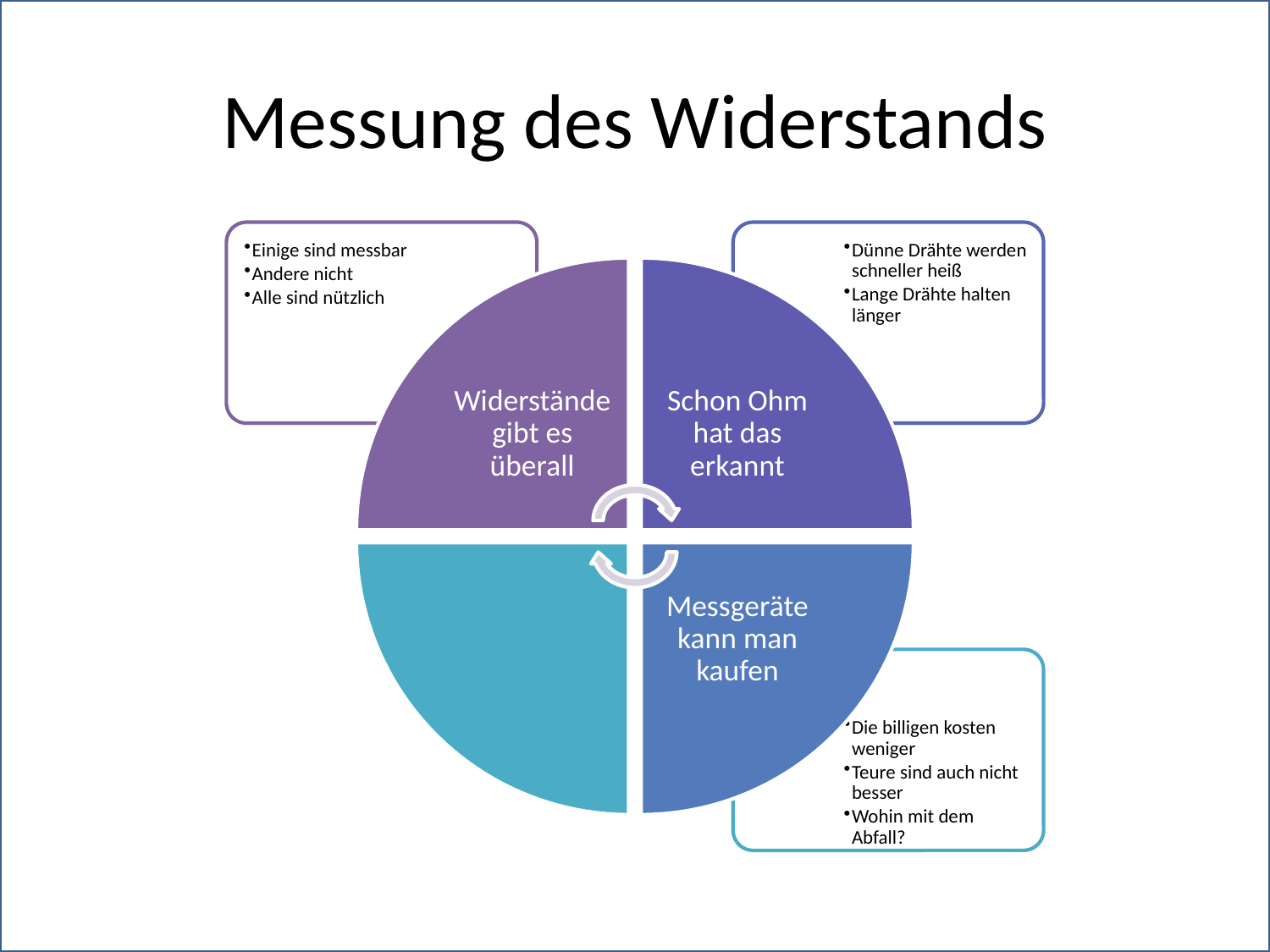

# Messung des Widerstands
Die billigen kosten weniger
Teure sind auch nicht besser
Wohin mit dem Abfall?
Dünne Drähte werden schneller heiß
Lange Drähte halten länger
Einige sind messbar
Andere nicht
Alle sind nützlich
Widerstände gibt es überall
Schon Ohm hat das erkannt
Messgeräte kann man kaufen